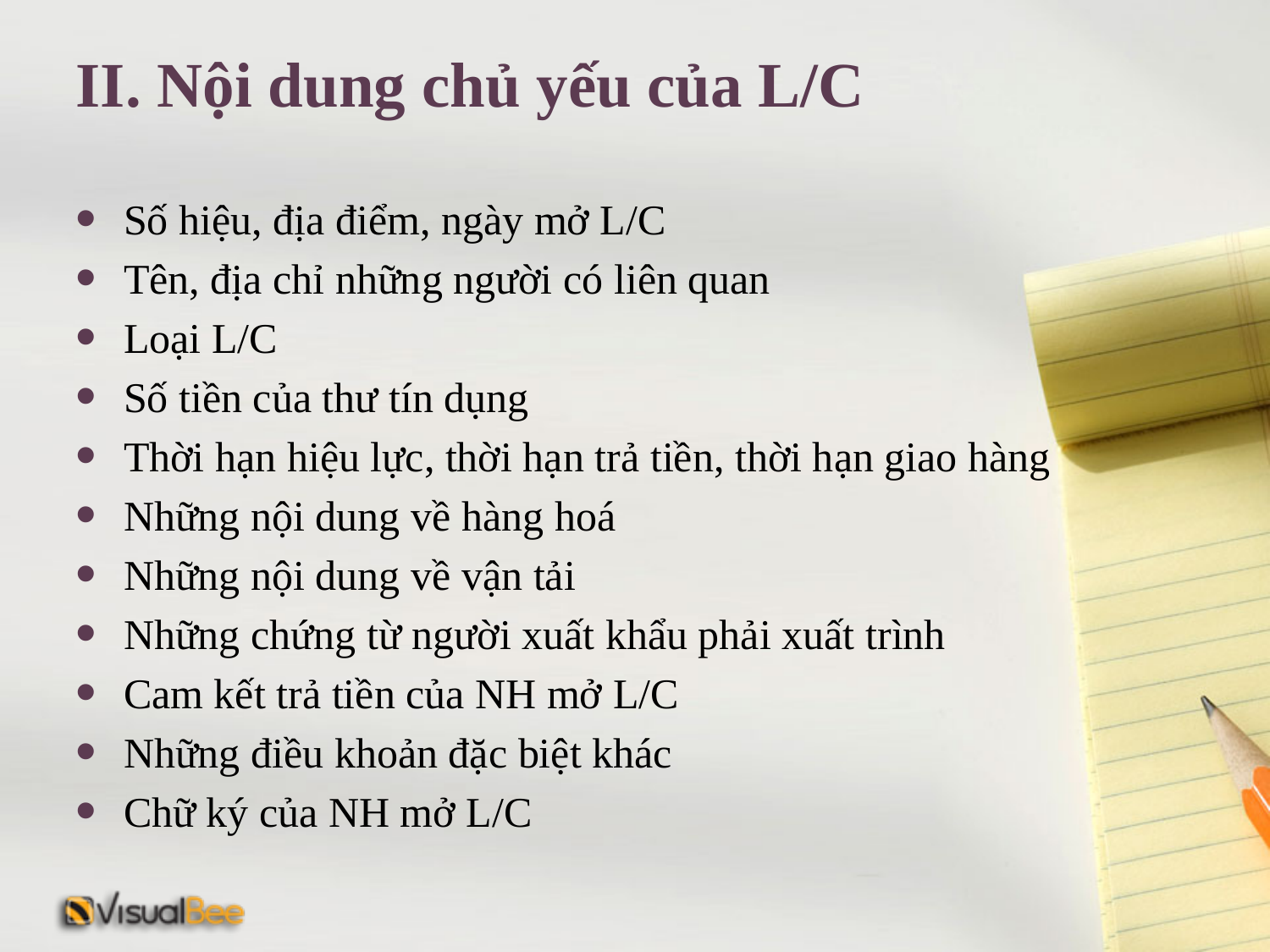

# II. Nội dung chủ yếu của L/C
Số hiệu, địa điểm, ngày mở L/C
Tên, địa chỉ những người có liên quan
Loại L/C
Số tiền của thư tín dụng
Thời hạn hiệu lực, thời hạn trả tiền, thời hạn giao hàng
Những nội dung về hàng hoá
Những nội dung về vận tải
Những chứng từ người xuất khẩu phải xuất trình
Cam kết trả tiền của NH mở L/C
Những điều khoản đặc biệt khác
Chữ ký của NH mở L/C